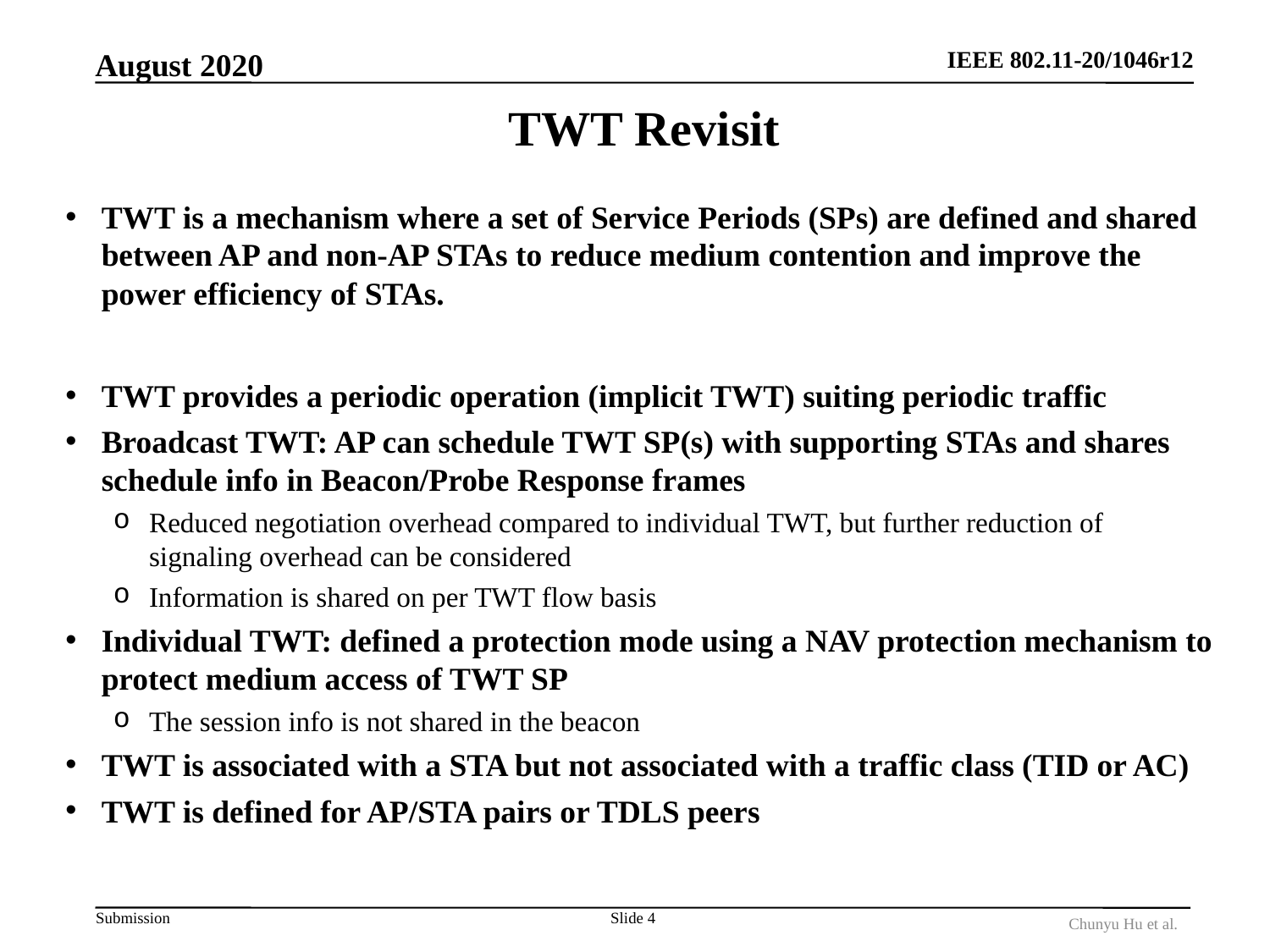

August 2020
# TWT Revisit
TWT is a mechanism where a set of Service Periods (SPs) are defined and shared between AP and non-AP STAs to reduce medium contention and improve the power efficiency of STAs.

TWT provides a periodic operation (implicit TWT) suiting periodic traffic
Broadcast TWT: AP can schedule TWT SP(s) with supporting STAs and shares schedule info in Beacon/Probe Response frames
Reduced negotiation overhead compared to individual TWT, but further reduction of signaling overhead can be considered
Information is shared on per TWT flow basis
Individual TWT: defined a protection mode using a NAV protection mechanism to protect medium access of TWT SP
The session info is not shared in the beacon
TWT is associated with a STA but not associated with a traffic class (TID or AC)
TWT is defined for AP/STA pairs or TDLS peers
Slide 4
Chunyu Hu et al.